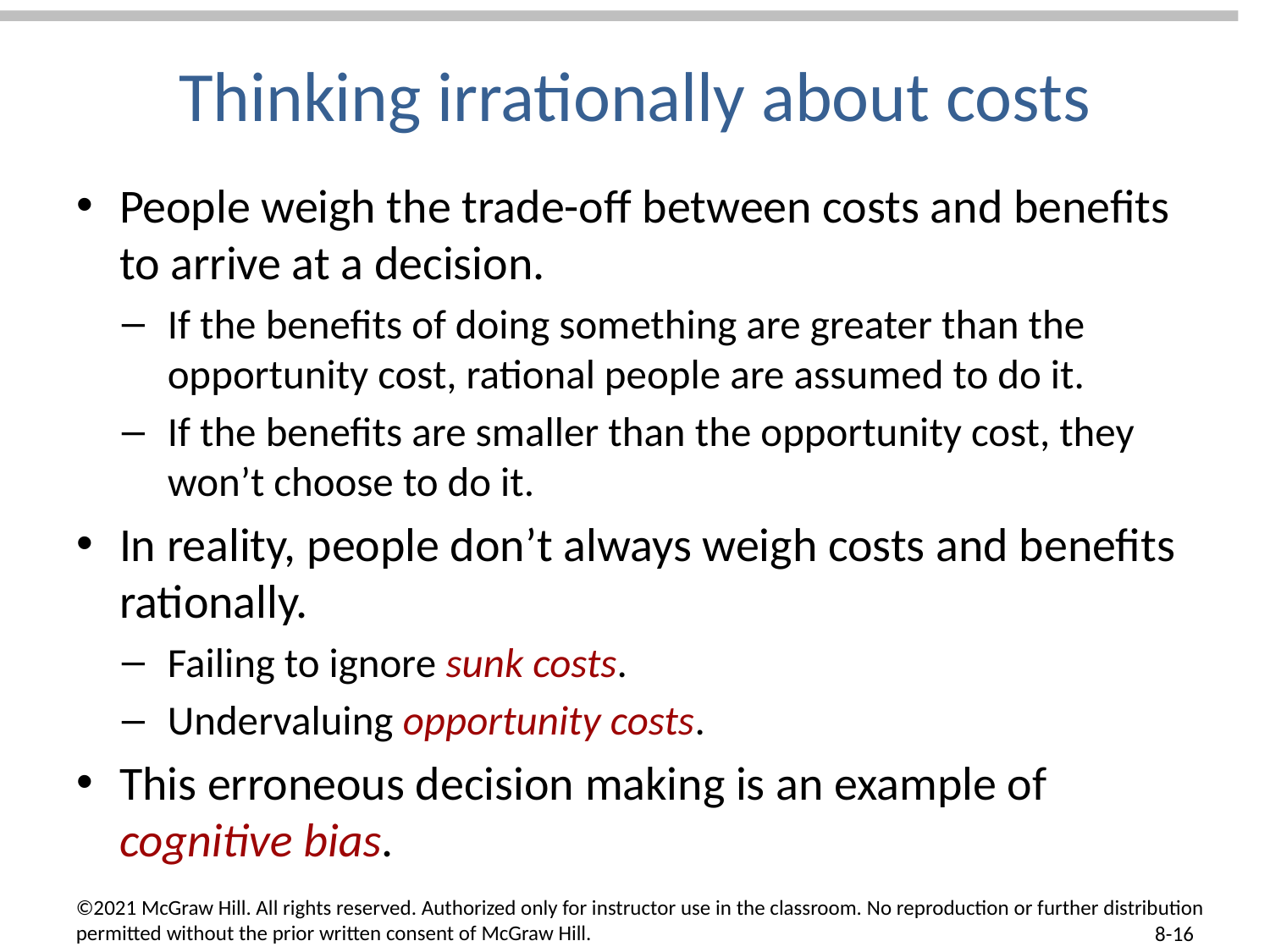

# Thinking irrationally about costs
People weigh the trade-off between costs and benefits to arrive at a decision.
If the benefits of doing something are greater than the opportunity cost, rational people are assumed to do it.
If the benefits are smaller than the opportunity cost, they won’t choose to do it.
In reality, people don’t always weigh costs and benefits rationally.
Failing to ignore sunk costs.
Undervaluing opportunity costs.
This erroneous decision making is an example of cognitive bias.